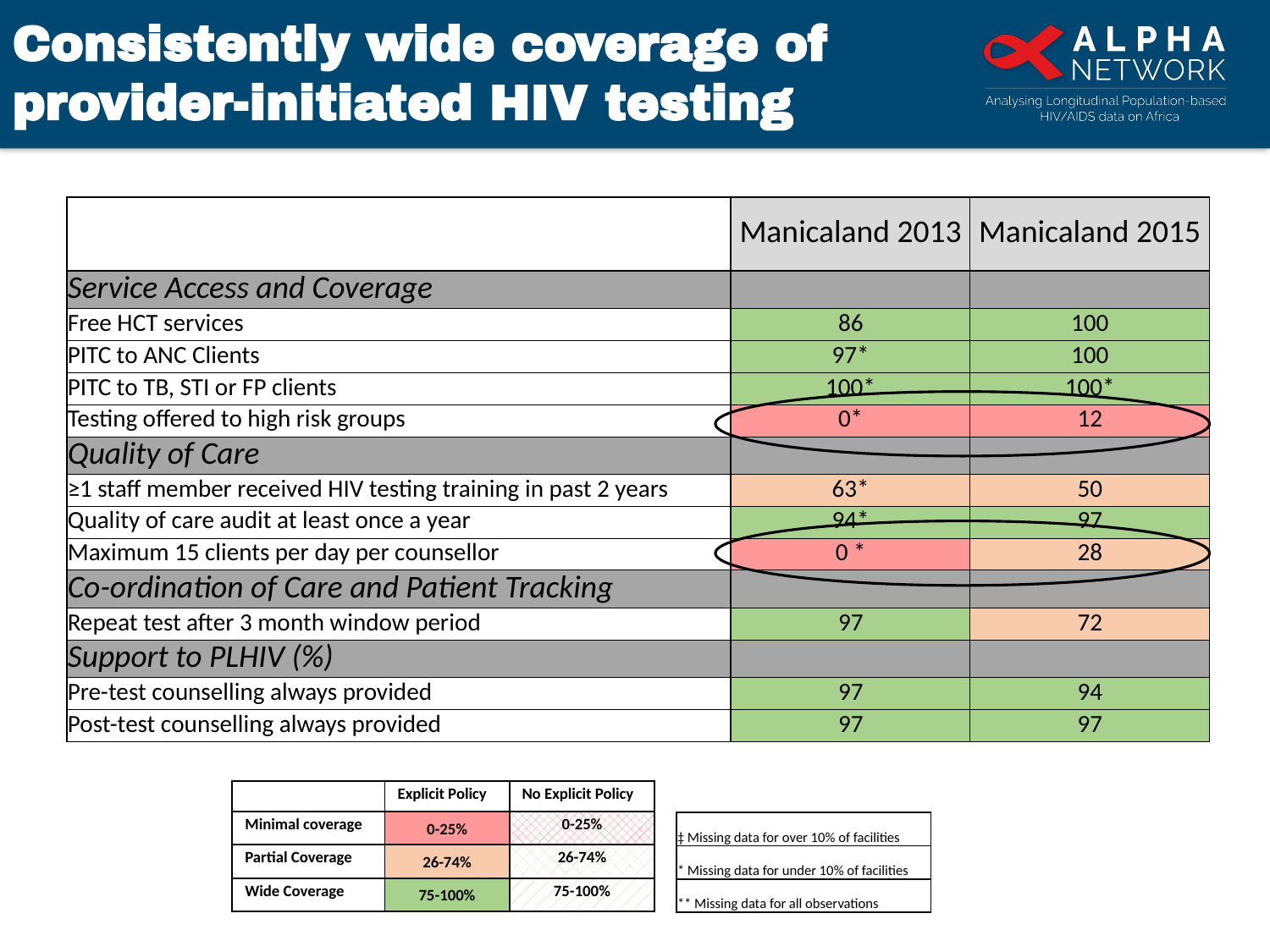

# Consistently wide coverage of provider-initiated HIV testing
|  | Manicaland 2013 | Manicaland 2015 |
| --- | --- | --- |
| Service Access and Coverage |  |  |
| Free HCT services | 86 | 100 |
| PITC to ANC Clients | 97\* | 100 |
| PITC to TB, STI or FP clients | 100\* | 100\* |
| Testing offered to high risk groups | 0\* | 12 |
| Quality of Care |  |  |
| ≥1 staff member received HIV testing training in past 2 years | 63\* | 50 |
| Quality of care audit at least once a year | 94\* | 97 |
| Maximum 15 clients per day per counsellor | 0 \* | 28 |
| Co-ordination of Care and Patient Tracking |  |  |
| Repeat test after 3 month window period | 97 | 72 |
| Support to PLHIV (%) |  |  |
| Pre-test counselling always provided | 97 | 94 |
| Post-test counselling always provided | 97 | 97 |

|  | Explicit Policy | No Explicit Policy |
| --- | --- | --- |
| Minimal coverage | 0-25% | 0-25% |
| Partial Coverage | 26-74% | 26-74% |
| Wide Coverage | 75-100% | 75-100% |
| ‡ Missing data for over 10% of facilities |
| --- |
| \* Missing data for under 10% of facilities |
| \*\* Missing data for all observations |